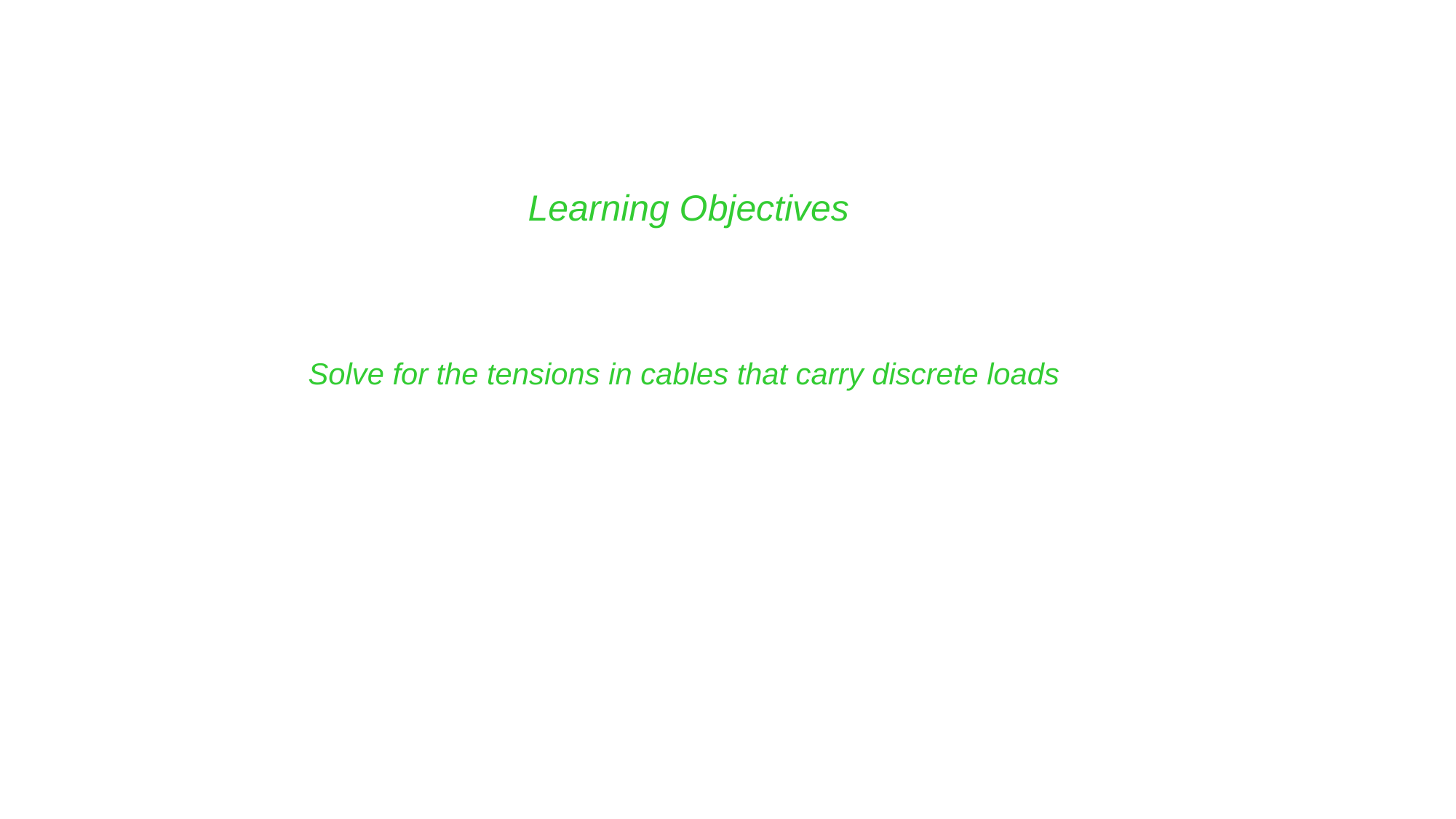

Learning Objectives
Solve for the tensions in cables that carry discrete loads